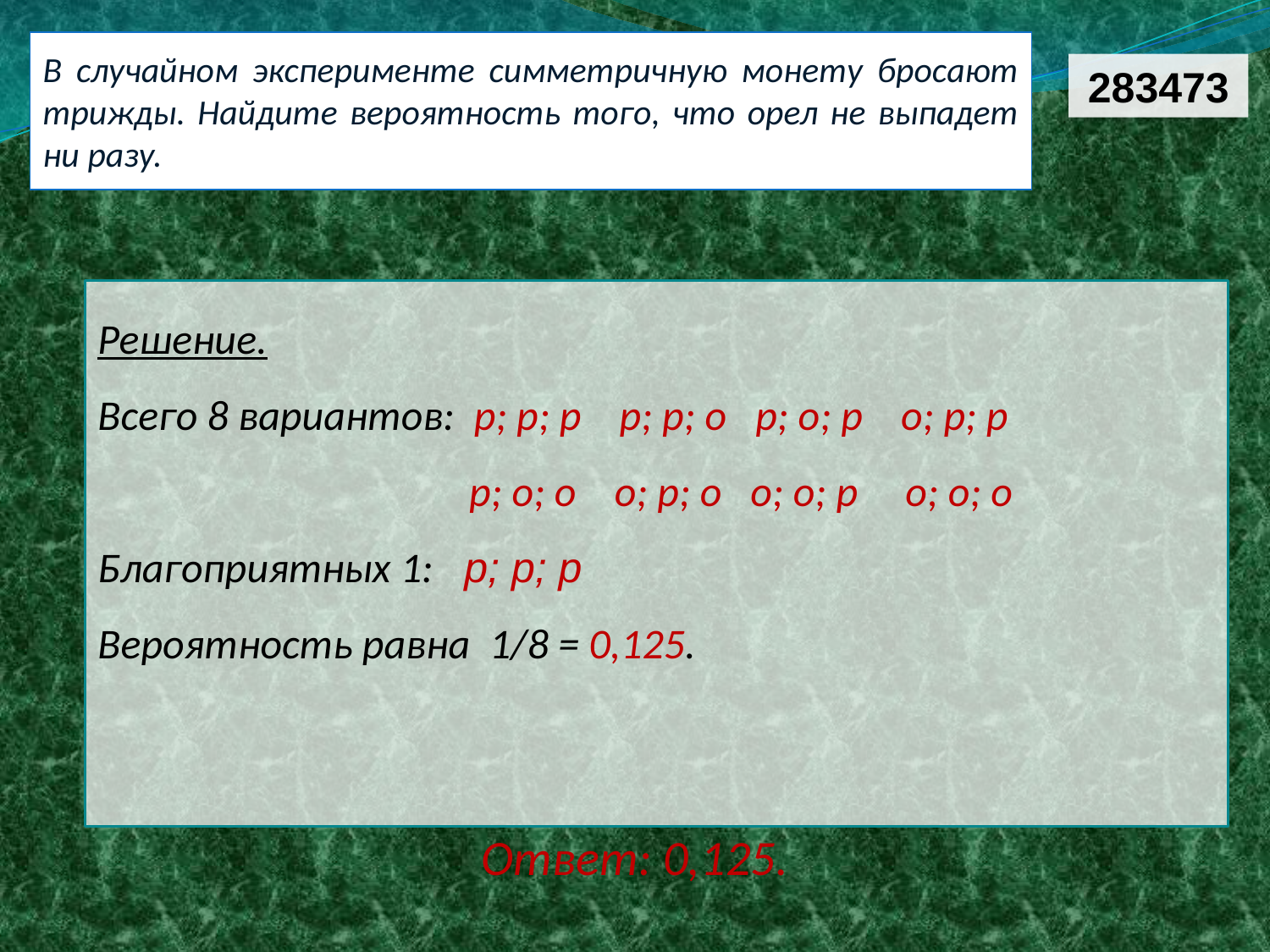

В случайном эксперименте симметричную монету бросают трижды. Найдите вероятность того, что орел не выпадет ни разу.
283473
Решение.
Всего 8 вариантов:  р; р; р    р; р; о   р; о; р    о; р; р
                                       р; о; о    о; р; о   о; о; р     о; о; о
Благоприятных 1:   р; р; р
Вероятность равна  1/8 = 0,125.

Ответ: 0,125.